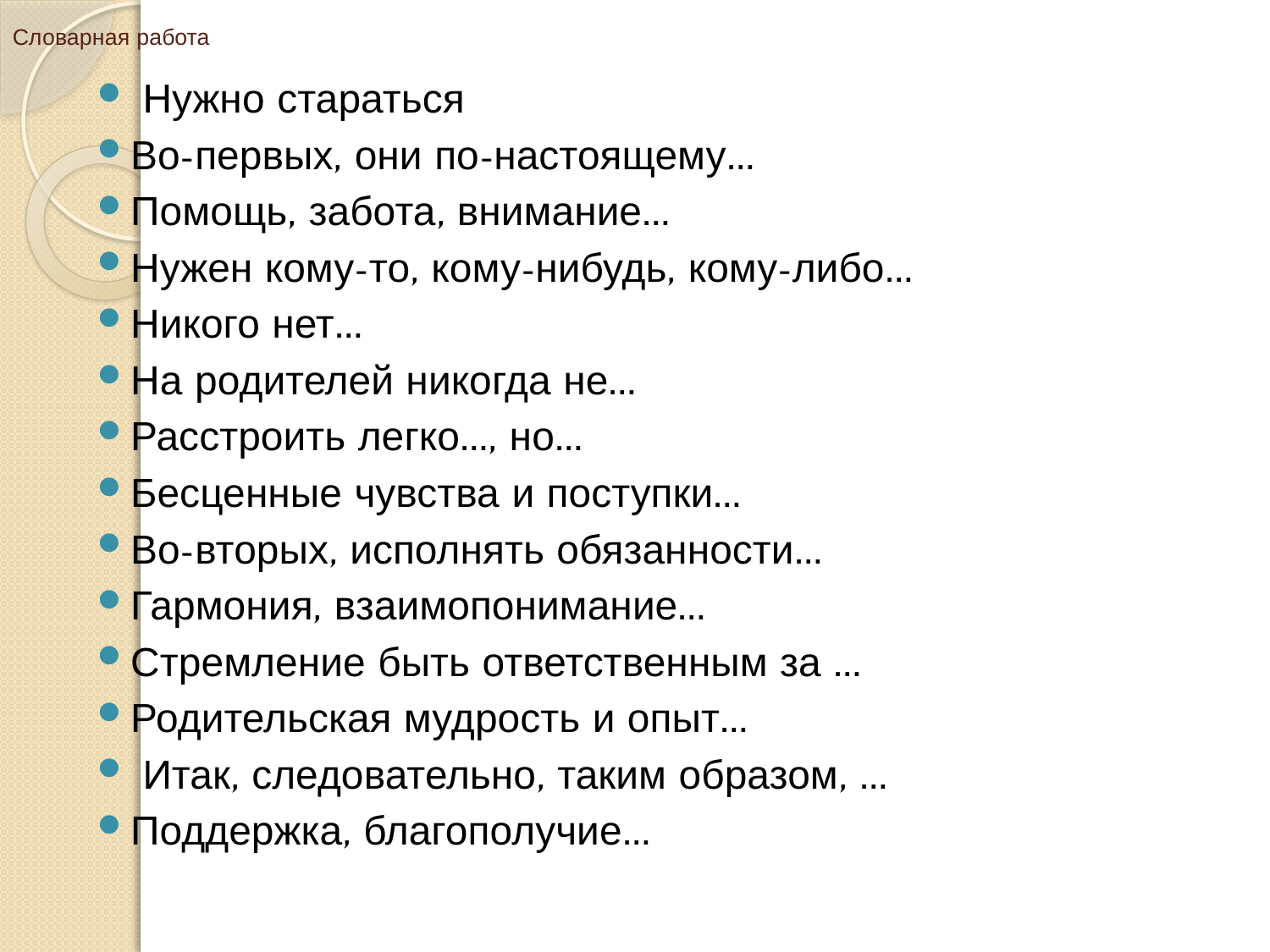

# Словарная работа
 Нужно стараться
Во-первых, они по-настоящему…
Помощь, забота, внимание…
Нужен кому-то, кому-нибудь, кому-либо…
Никого нет…
На родителей никогда не…
Расстроить легко…, но…
Бесценные чувства и поступки…
Во-вторых, исполнять обязанности…
Гармония, взаимопонимание…
Стремление быть ответственным за …
Родительская мудрость и опыт…
 Итак, следовательно, таким образом, …
Поддержка, благополучие…